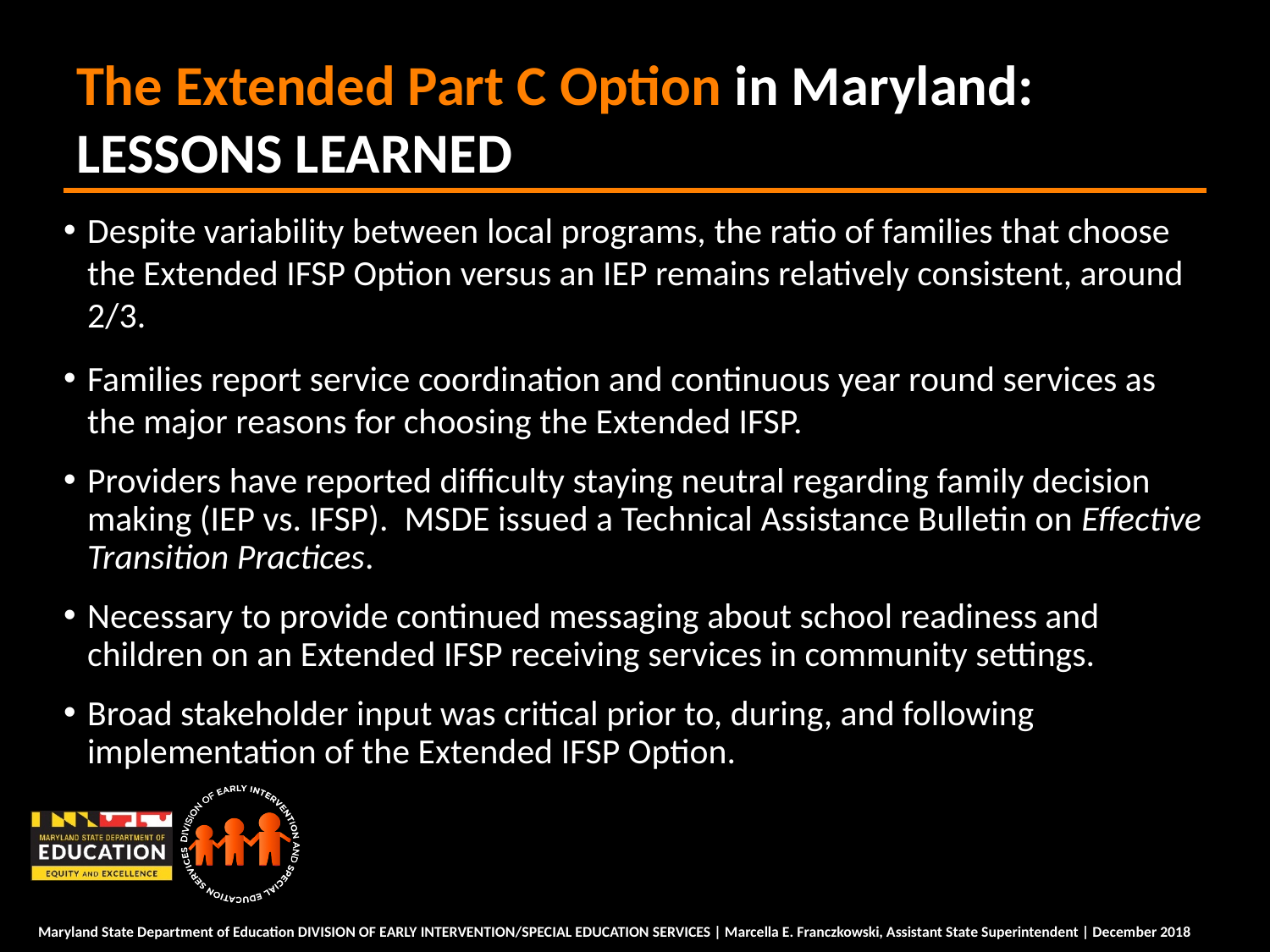

# The Extended Part C Option in Maryland: LESSONS LEARNED
Despite variability between local programs, the ratio of families that choose the Extended IFSP Option versus an IEP remains relatively consistent, around 2/3.
Families report service coordination and continuous year round services as the major reasons for choosing the Extended IFSP.
Providers have reported difficulty staying neutral regarding family decision making (IEP vs. IFSP).  MSDE issued a Technical Assistance Bulletin on Effective Transition Practices.
Necessary to provide continued messaging about school readiness and children on an Extended IFSP receiving services in community settings.
Broad stakeholder input was critical prior to, during, and following implementation of the Extended IFSP Option.
Maryland State Department of Education DIVISION OF EARLY INTERVENTION/SPECIAL EDUCATION SERVICES | Marcella E. Franczkowski, Assistant State Superintendent | December 2018